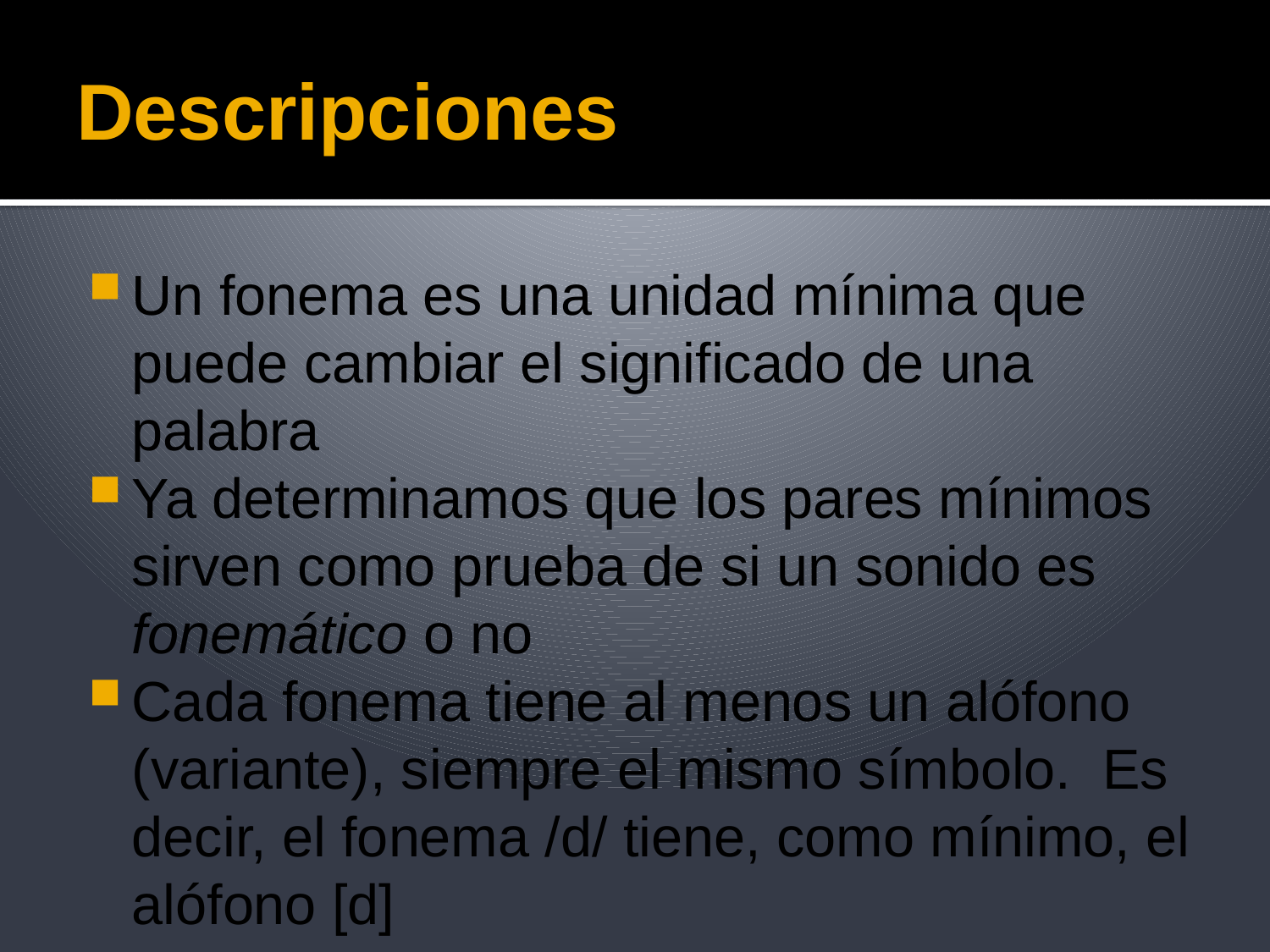

# Descripciones
Un fonema es una unidad mínima que puede cambiar el significado de una palabra
Ya determinamos que los pares mínimos sirven como prueba de si un sonido es fonemático o no
Cada fonema tiene al menos un alófono (variante), siempre el mismo símbolo.  Es decir, el fonema /d/ tiene, como mínimo, el alófono [d]